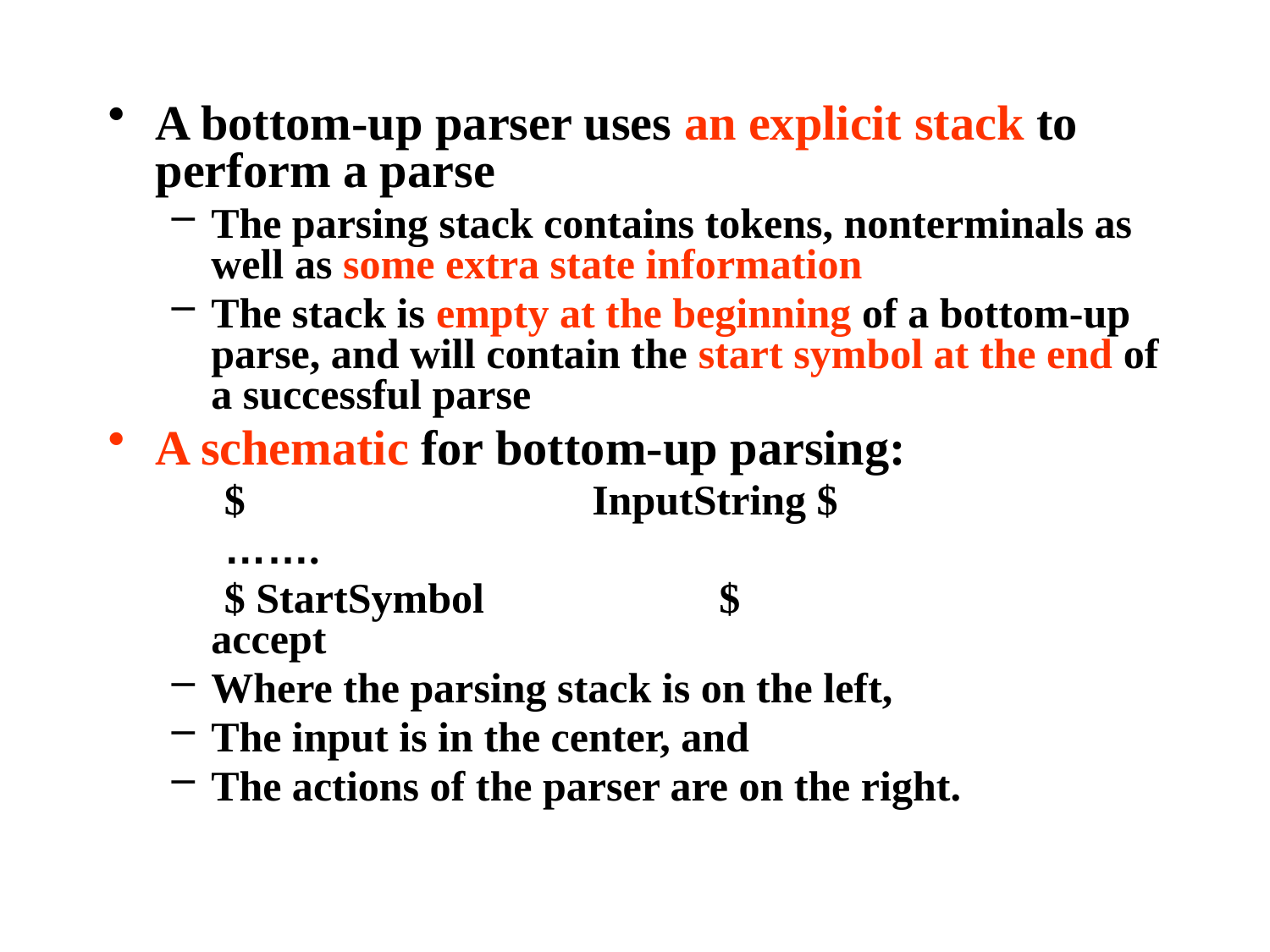

A bottom-up parser uses an explicit stack to perform a parse
The parsing stack contains tokens, nonterminals as well as some extra state information
The stack is empty at the beginning of a bottom-up parse, and will contain the start symbol at the end of a successful parse
A schematic for bottom-up parsing:
     $ 			InputString $
     …….
     $ StartSymbol 		$ 			accept
Where the parsing stack is on the left,
The input is in the center, and
The actions of the parser are on the right.